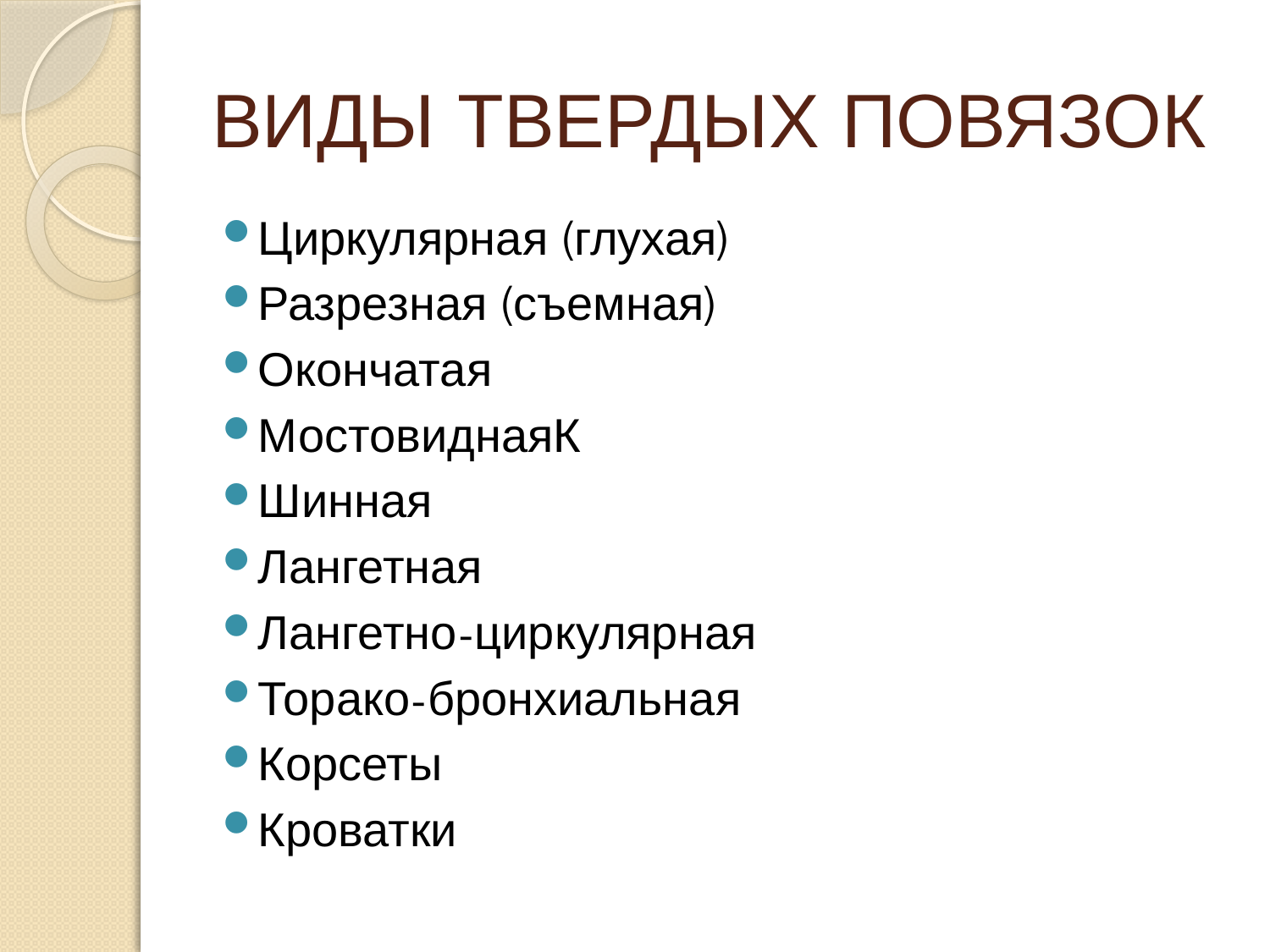

# ВИДЫ ТВЕРДЫХ ПОВЯЗОК
Циркулярная (глухая)
Разрезная (съемная)
Окончатая
МостовиднаяК
Шинная
Лангетная
Лангетно-циркулярная
Торако-бронхиальная
Корсеты
Кроватки